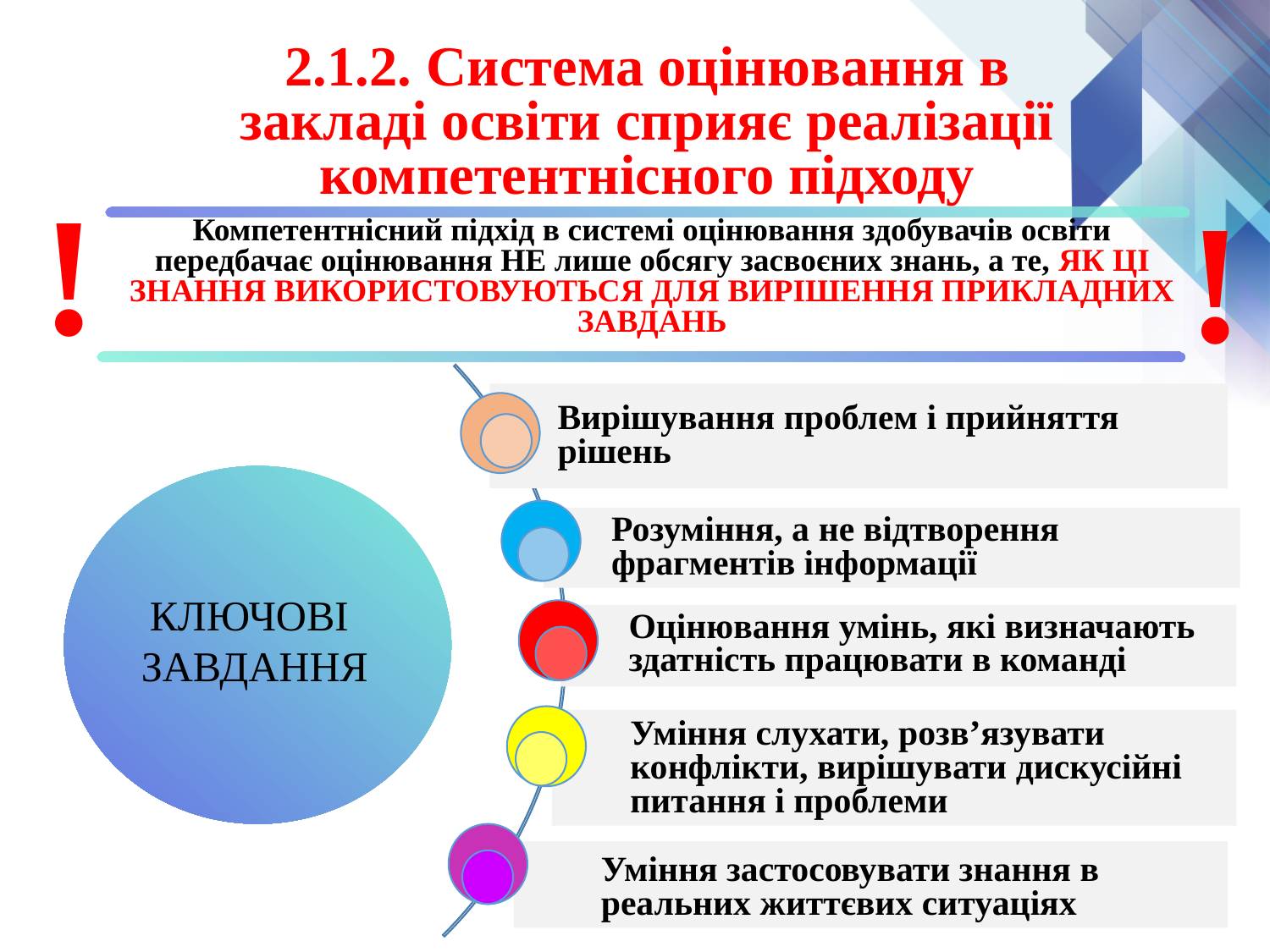

2.1.2. Система оцінювання в закладі освіти сприяє реалізації компетентнісного підходу
!
!

Компетентнісний підхід в системі оцінювання здобувачів освіти передбачає оцінювання НЕ лише обсягу засвоєних знань, а те, ЯК ЦІ ЗНАННЯ ВИКОРИСТОВУЮТЬСЯ ДЛЯ ВИРІШЕННЯ ПРИКЛАДНИХ ЗАВДАНЬ

Вирішування проблем і прийняття рішень

Розуміння, а не відтворення фрагментів інформації

КЛЮЧОВІ
ЗАВДАННЯ

Оцінювання умінь, які визначають здатність працювати в команді

Уміння слухати, розв’язувати конфлікти, вирішувати дискусійні питання і проблеми

Уміння застосовувати знання в реальних життєвих ситуаціях